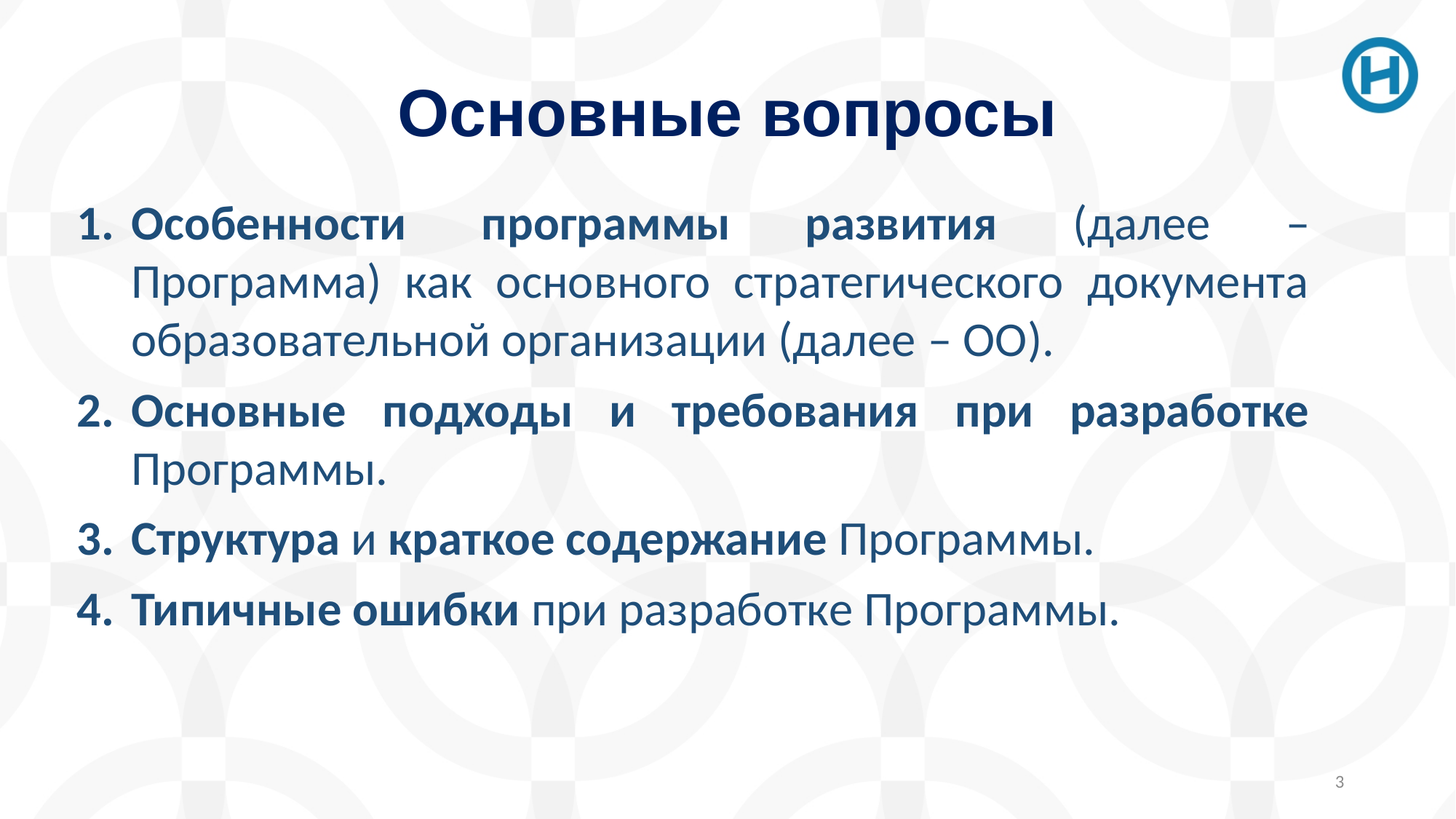

# Основные вопросы
Особенности программы развития (далее – Программа) как основного стратегического документа образовательной организации (далее – ОО).
Основные подходы и требования при разработке Программы.
Структура и краткое содержание Программы.
Типичные ошибки при разработке Программы.

3